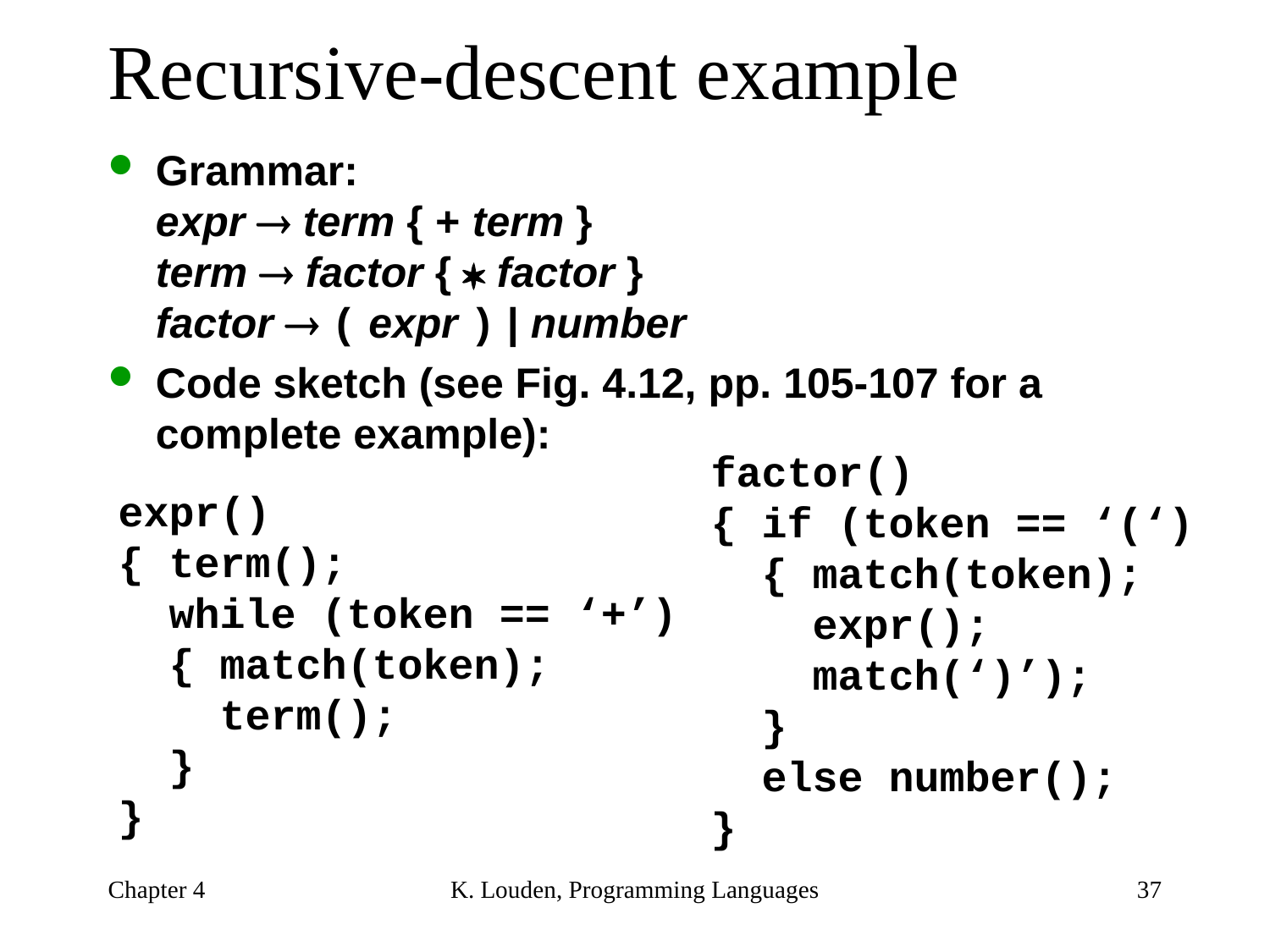

# Recursive-descent example
Grammar:
expr → term { + term }
term → factor { ∗ factor }
factor → ( expr ) | number
Code sketch (see Fig. 4.12, pp. 105-107 for a complete example):
factor()
{ if (token == ‘(‘)
  { match(token);
    expr();
    match(‘)’);
  }
  else number();
}
expr()
{ term();
  while (token == ‘+’)
  { match(token);
    term();
  }
}

Chapter 4
K. Louden, Programming Languages
37